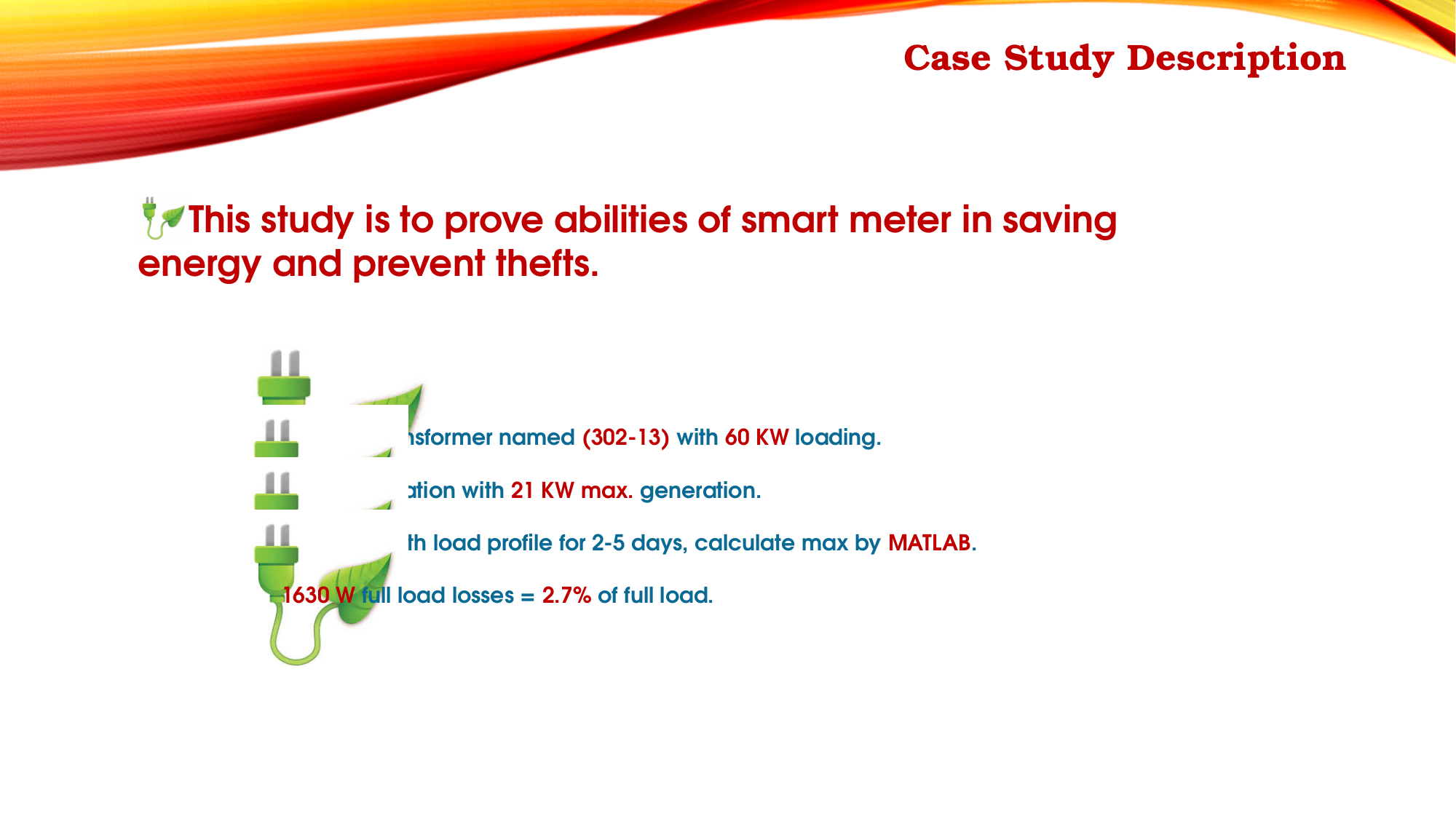

Case Study Description

This study is to prove abilities of smart meter in saving energy and prevent thefts.

 160 KVA transformer named (302-13) with 60 KW loading.

  30 KW PV Station with 21 KW max. generation.

  3 feeders with load profile for 2-5 days, calculate max by MATLAB.

  1630 W full load losses = 2.7% of full load.